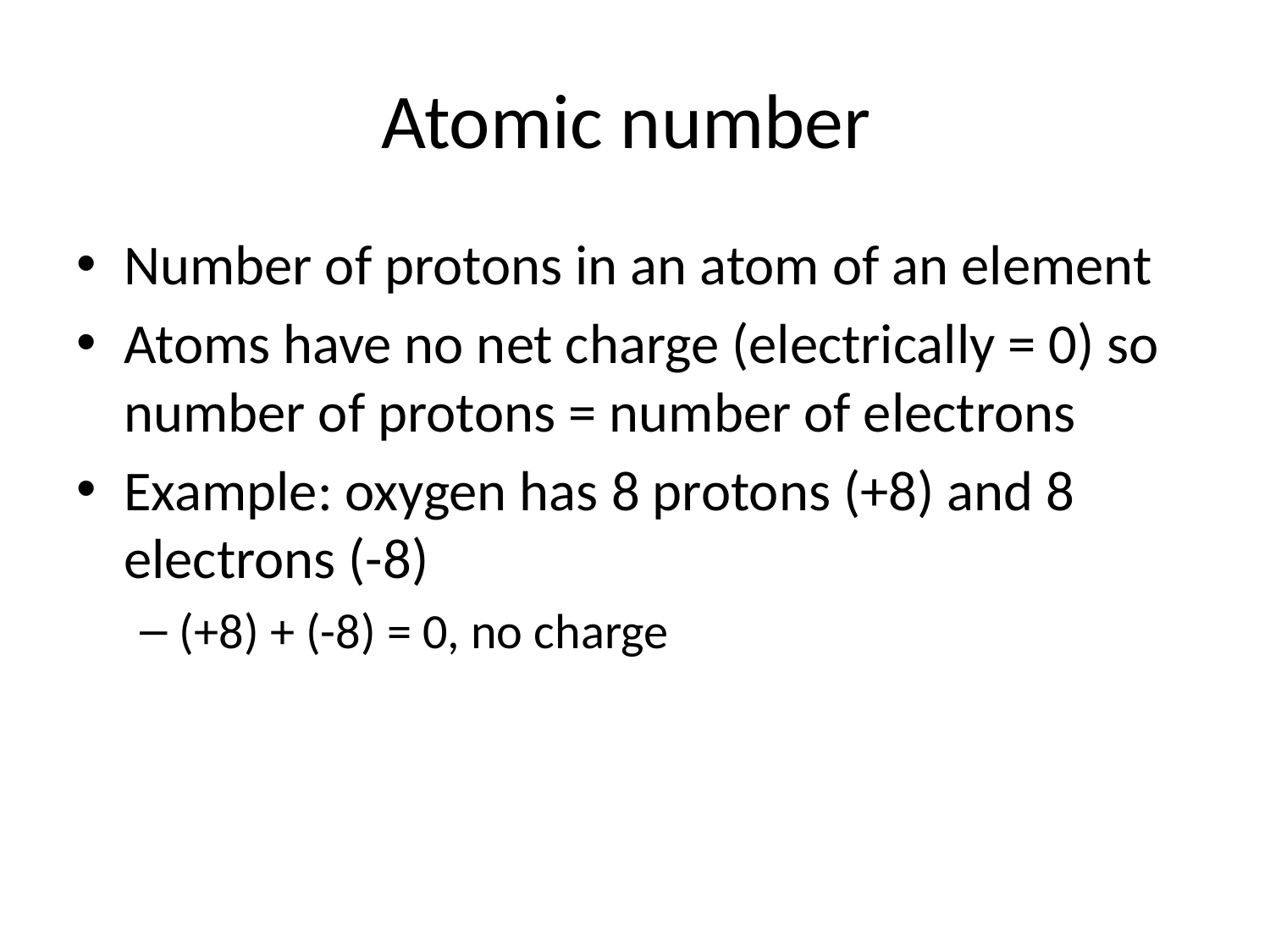

# Atomic number
Number of protons in an atom of an element
Atoms have no net charge (electrically = 0) so number of protons = number of electrons
Example: oxygen has 8 protons (+8) and 8 electrons (-8)
(+8) + (-8) = 0, no charge